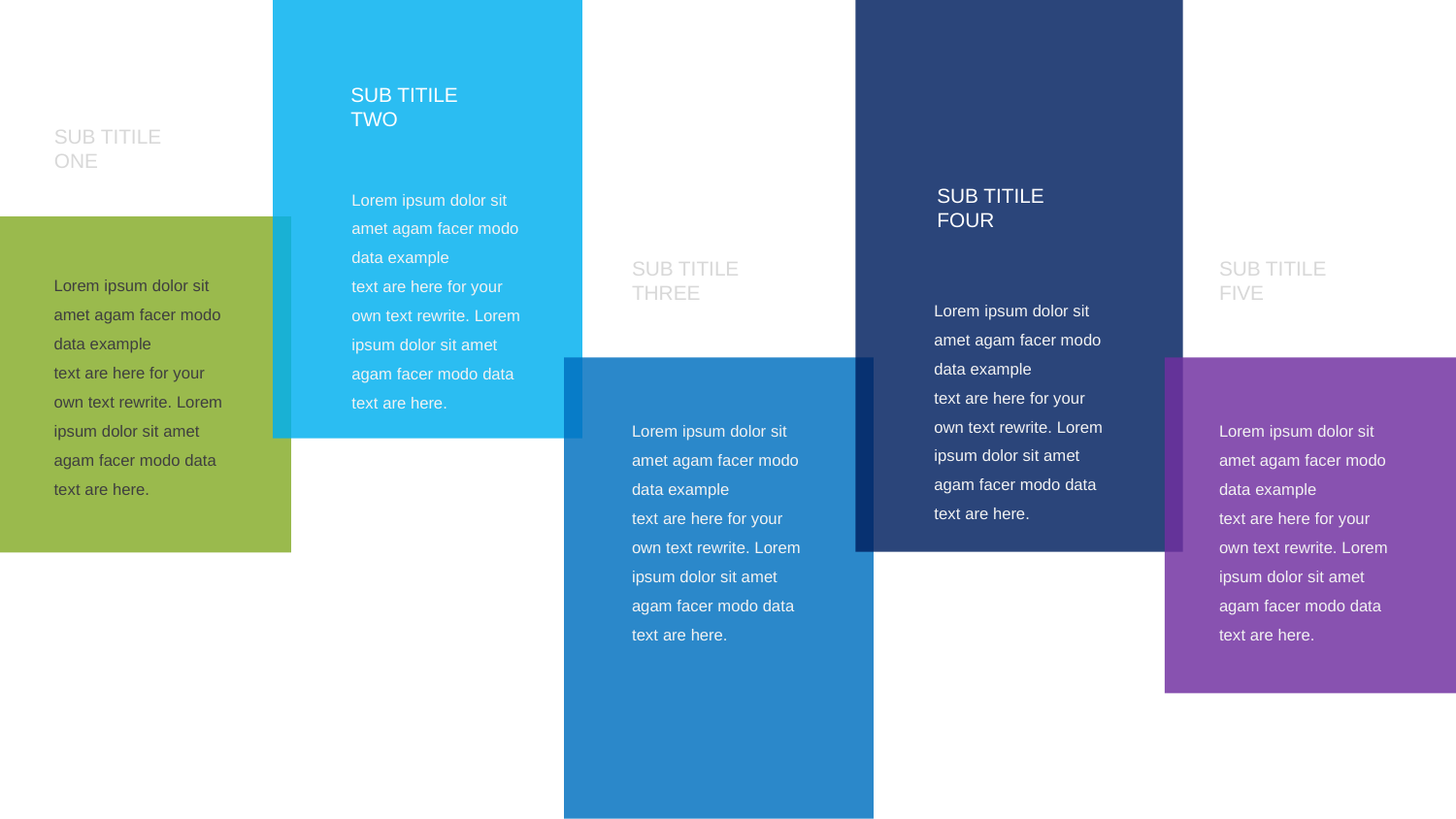

SUB TITILE
TWO
Lorem ipsum dolor sit amet agam facer modo data example
text are here for your own text rewrite. Lorem ipsum dolor sit amet agam facer modo data text are here.
SUB TITILE
ONE
Lorem ipsum dolor sit amet agam facer modo data example
text are here for your own text rewrite. Lorem ipsum dolor sit amet agam facer modo data text are here.
SUB TITILE
FOUR
Lorem ipsum dolor sit amet agam facer modo data example
text are here for your own text rewrite. Lorem ipsum dolor sit amet agam facer modo data text are here.

SUB TITILE
THREE
Lorem ipsum dolor sit amet agam facer modo data example
text are here for your own text rewrite. Lorem ipsum dolor sit amet agam facer modo data text are here.
SUB TITILE
FIVE
Lorem ipsum dolor sit amet agam facer modo data example
text are here for your own text rewrite. Lorem ipsum dolor sit amet agam facer modo data text are here.